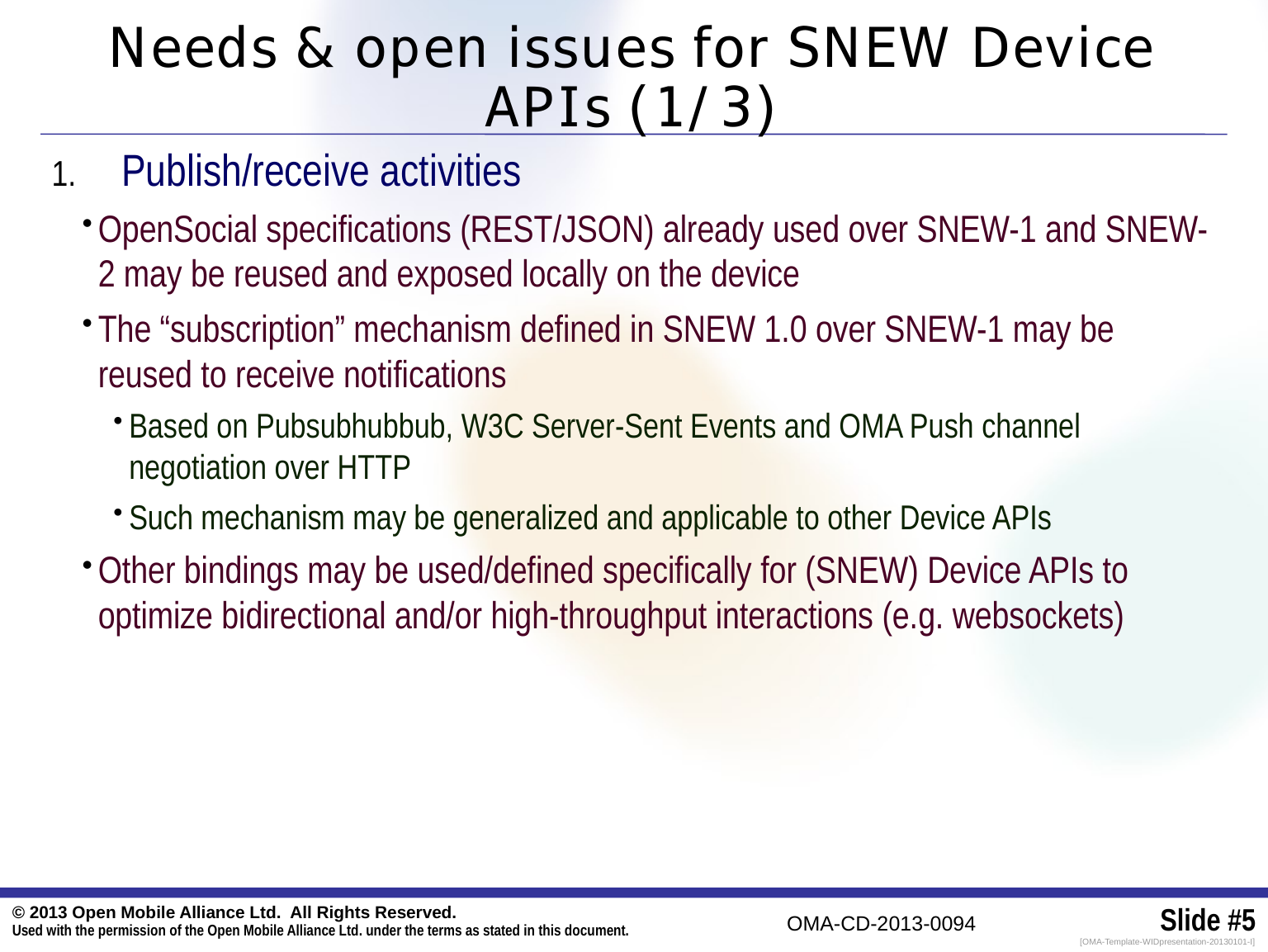

# Needs & open issues for SNEW Device APIs (1/3)
Publish/receive activities
OpenSocial specifications (REST/JSON) already used over SNEW-1 and SNEW-2 may be reused and exposed locally on the device
The “subscription” mechanism defined in SNEW 1.0 over SNEW-1 may be reused to receive notifications
Based on Pubsubhubbub, W3C Server-Sent Events and OMA Push channel negotiation over HTTP
Such mechanism may be generalized and applicable to other Device APIs
Other bindings may be used/defined specifically for (SNEW) Device APIs to optimize bidirectional and/or high-throughput interactions (e.g. websockets)